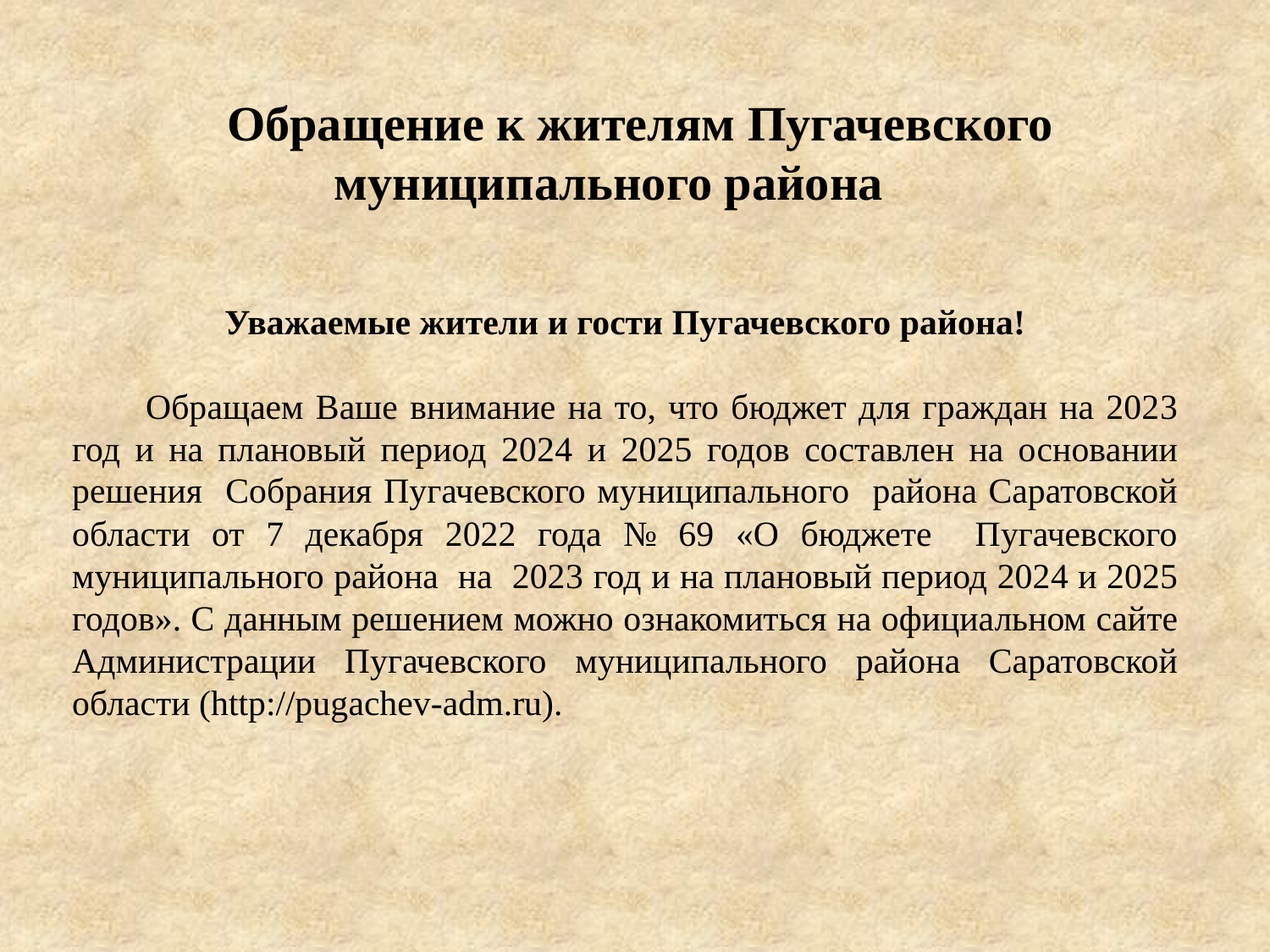

Обращение к жителям Пугачевского муниципального района

Уважаемые жители и гости Пугачевского района!

      Обращаем Ваше внимание на то, что бюджет для граждан на 2023 год и на плановый период 2024 и 2025 годов составлен на основании решения  Собрания Пугачевского муниципального  района Саратовской области от 7 декабря 2022 года № 69 «О бюджете  Пугачевского муниципального района  на  2023 год и на плановый период 2024 и 2025 годов». С данным решением можно ознакомиться на официальном сайте Администрации Пугачевского муниципального района Саратовской области (http://pugachev-adm.ru).